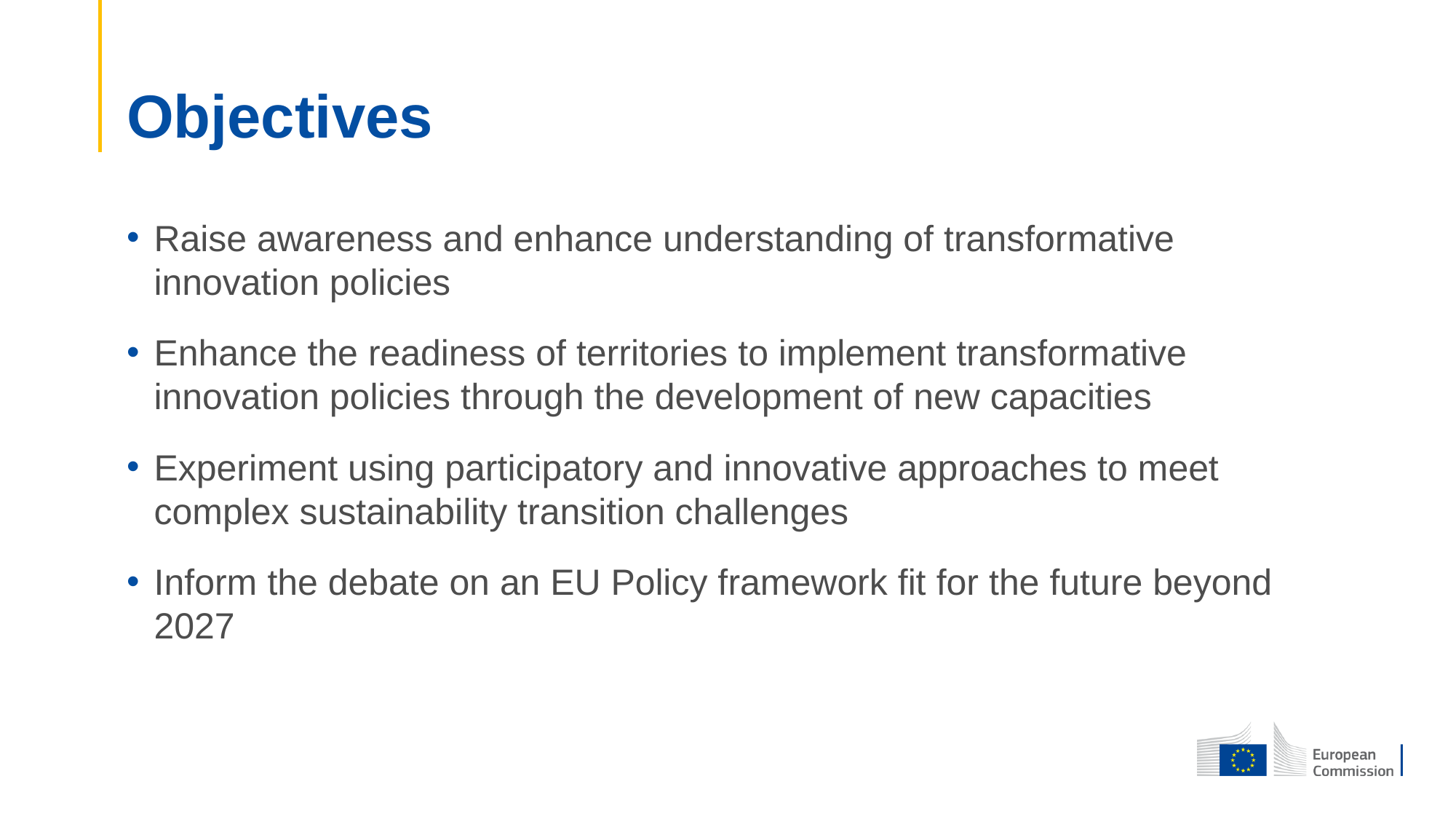

# Objectives
Raise awareness and enhance understanding of transformative innovation policies
Enhance the readiness of territories to implement transformative innovation policies through the development of new capacities
Experiment using participatory and innovative approaches to meet complex sustainability transition challenges
Inform the debate on an EU Policy framework fit for the future beyond 2027